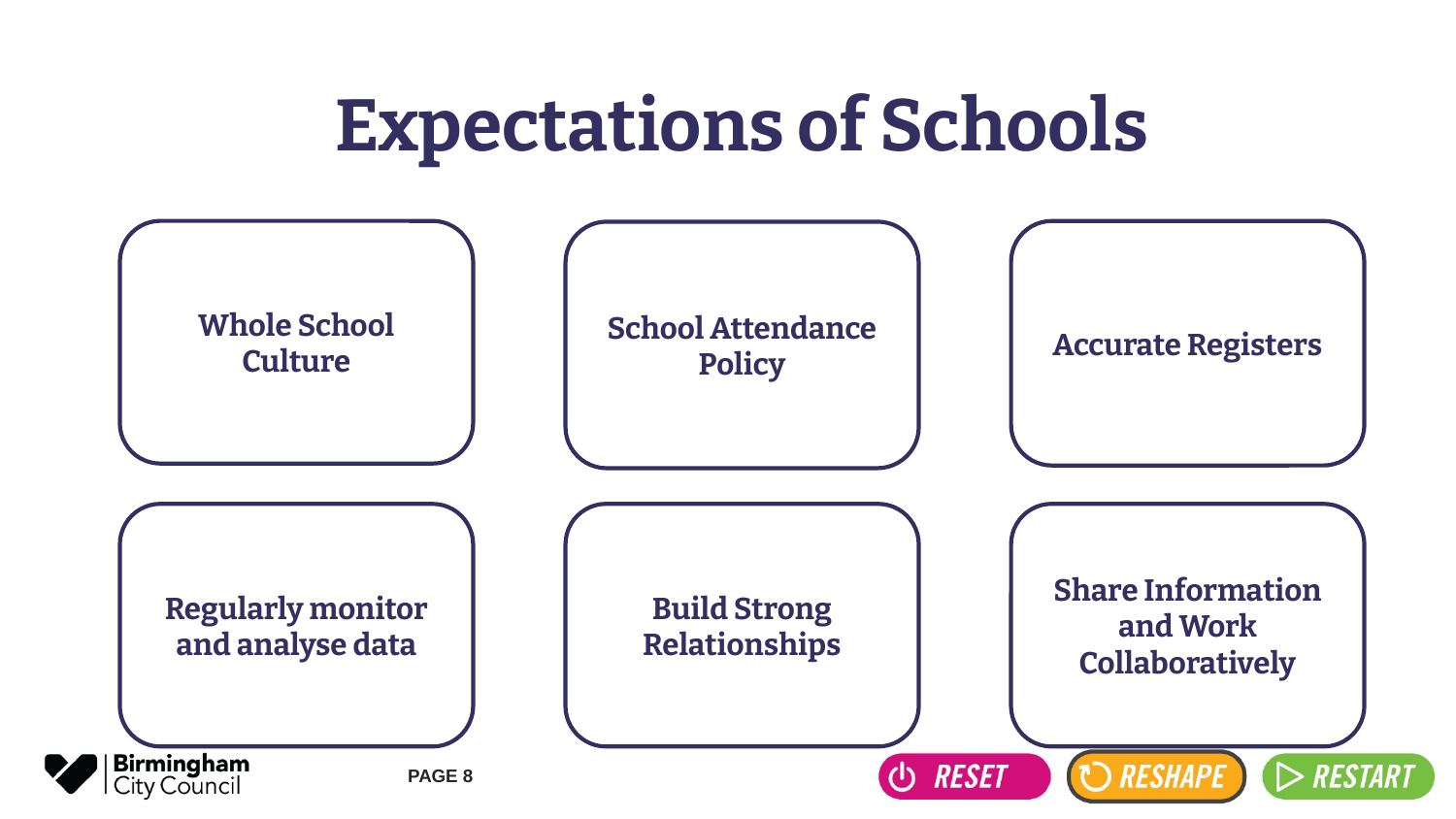

Expectations of Schools
Whole School Culture
Accurate Registers
School Attendance Policy
Regularly monitor and analyse data
Build Strong Relationships
Share Information and Work Collaboratively